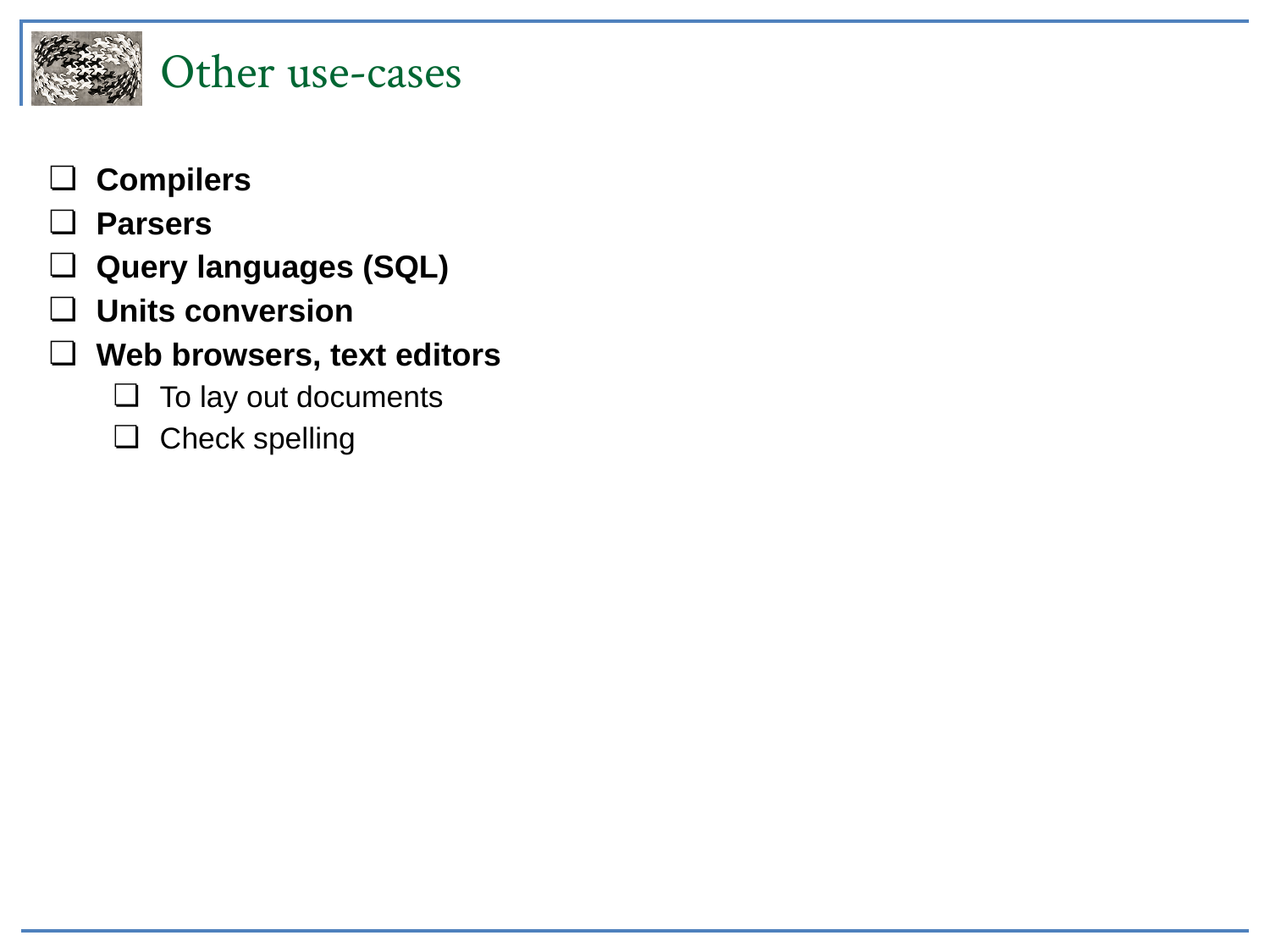

Other use-cases
Compilers
Parsers
Query languages (SQL)
Units conversion
Web browsers, text editors
To lay out documents
Check spelling